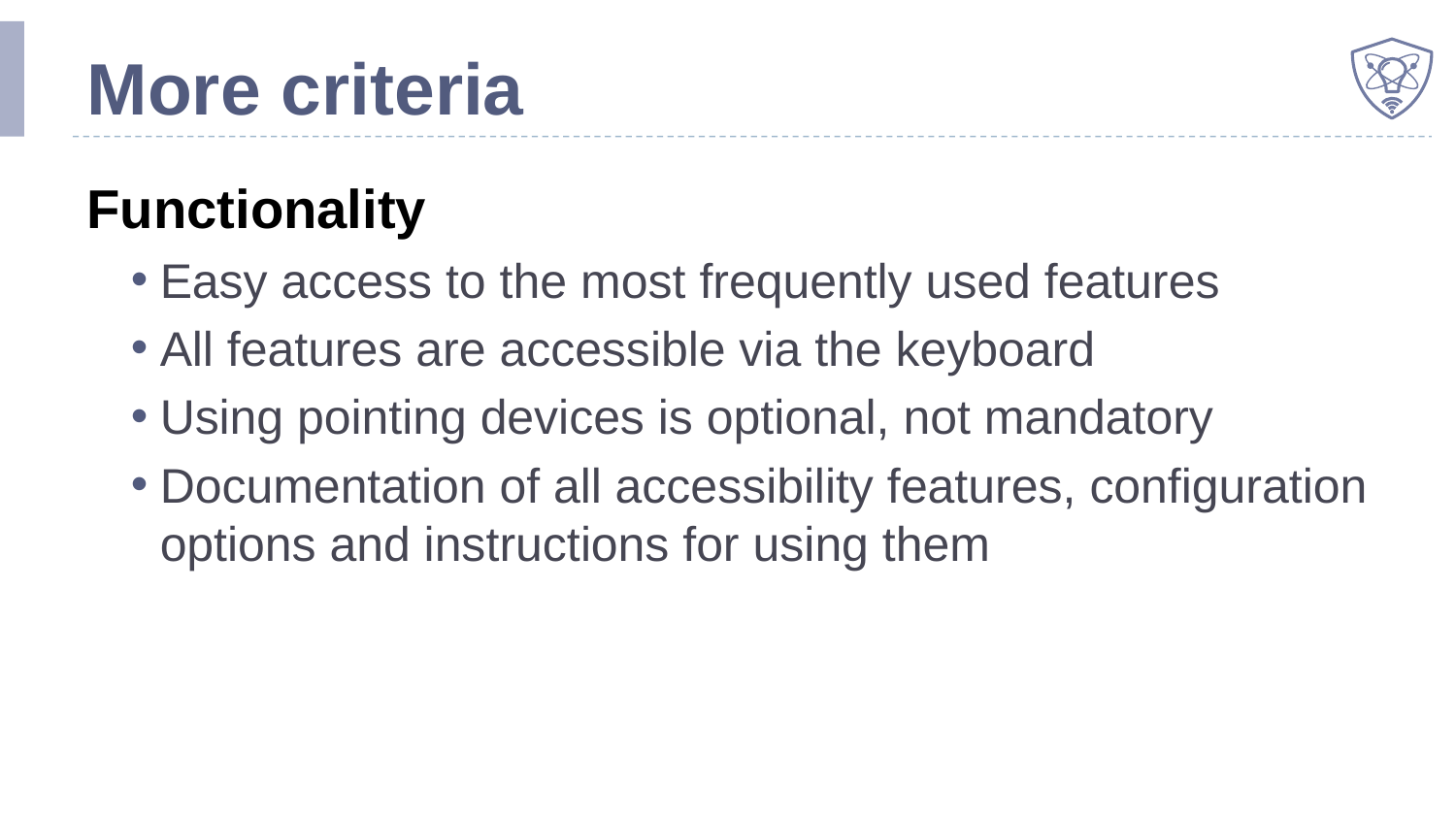

# More criteria
Functionality
Easy access to the most frequently used features
All features are accessible via the keyboard
Using pointing devices is optional, not mandatory
Documentation of all accessibility features, configuration options and instructions for using them